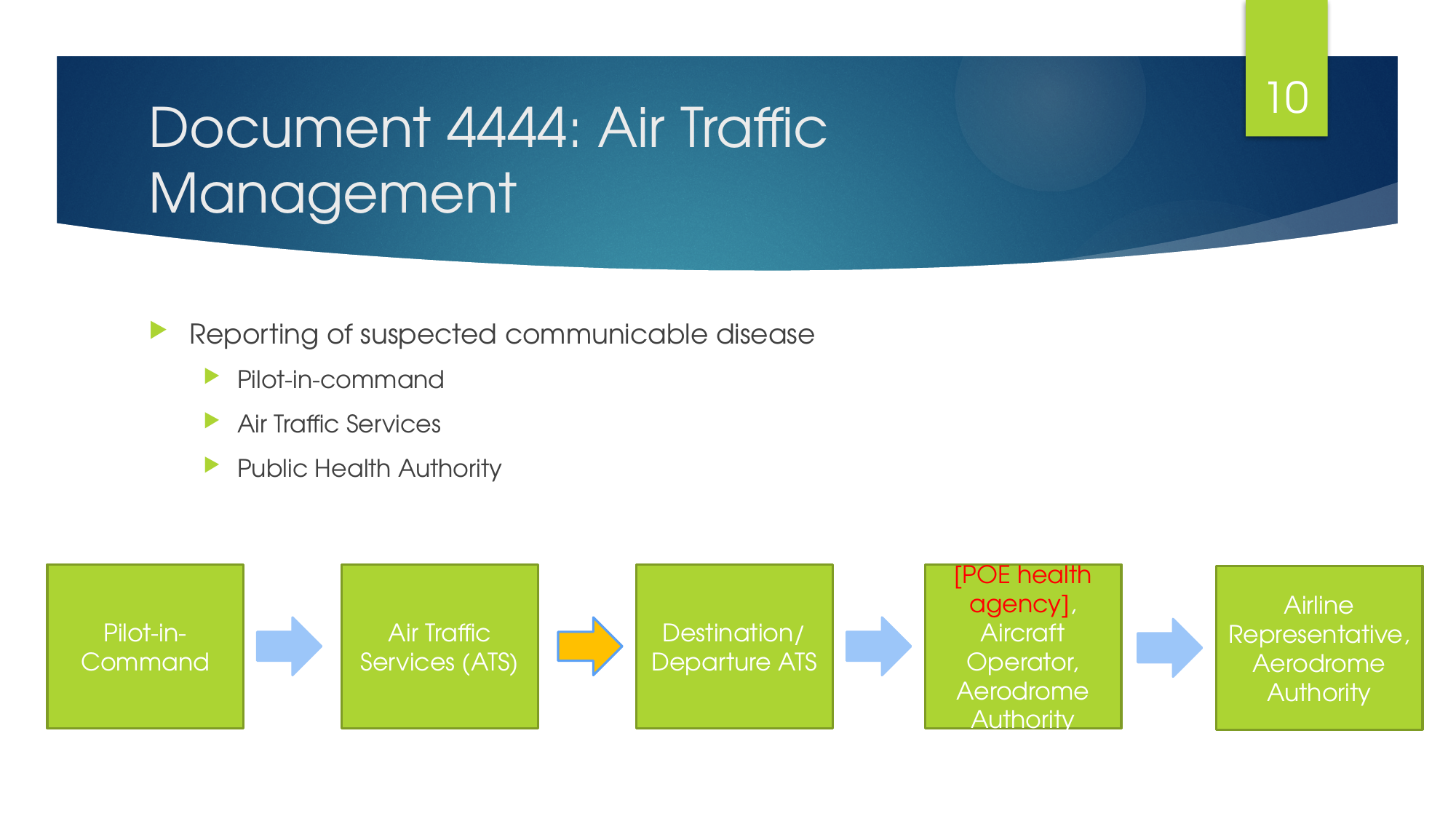

10
# Document 4444: Air Traffic Management
Reporting of suspected communicable disease
Pilot-in-command
Air Traffic Services
Public Health Authority

Pilot-in-Command
Air Traffic Services (ATS)
Destination/
Departure ATS
[POE health agency],
Aircraft Operator,
Aerodrome Authority
Airline Representative, Aerodrome Authority